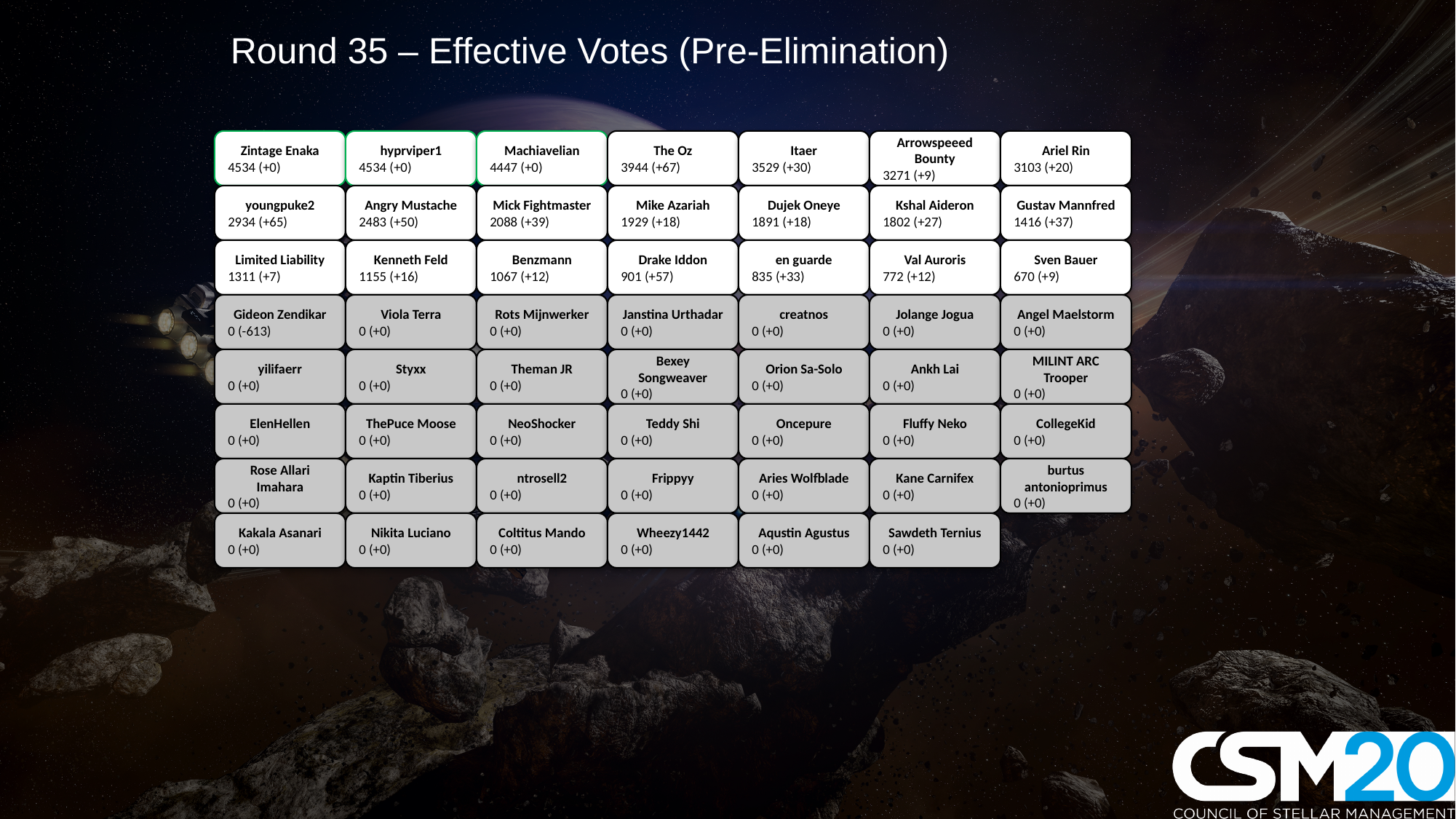

Round 35 – Effective Votes (Pre-Elimination)
Zintage Enaka
4534 (+0)
hyprviper1
4534 (+0)
Machiavelian
4447 (+0)
The Oz
3944 (+67)
Itaer
3529 (+30)
Arrowspeeed Bounty
3271 (+9)
Ariel Rin
3103 (+20)
youngpuke2
2934 (+65)
Angry Mustache
2483 (+50)
Mick Fightmaster
2088 (+39)
Mike Azariah
1929 (+18)
Dujek Oneye
1891 (+18)
Kshal Aideron
1802 (+27)
Gustav Mannfred
1416 (+37)
Limited Liability
1311 (+7)
Kenneth Feld
1155 (+16)
Benzmann
1067 (+12)
Drake Iddon
901 (+57)
en guarde
835 (+33)
Val Auroris
772 (+12)
Sven Bauer
670 (+9)
Gideon Zendikar
0 (-613)
Viola Terra
0 (+0)
Rots Mijnwerker
0 (+0)
Janstina Urthadar
0 (+0)
creatnos
0 (+0)
Jolange Jogua
0 (+0)
Angel Maelstorm
0 (+0)

yilifaerr
0 (+0)
Styxx
0 (+0)
Theman JR
0 (+0)
Bexey Songweaver
0 (+0)
Orion Sa-Solo
0 (+0)
Ankh Lai
0 (+0)
MILINT ARC Trooper
0 (+0)
ElenHellen
0 (+0)
ThePuce Moose
0 (+0)
NeoShocker
0 (+0)
Teddy Shi
0 (+0)
Oncepure
0 (+0)
Fluffy Neko
0 (+0)
CollegeKid
0 (+0)
Rose Allari Imahara
0 (+0)
Kaptin Tiberius
0 (+0)
ntrosell2
0 (+0)
Frippyy
0 (+0)
Aries Wolfblade
0 (+0)
Kane Carnifex
0 (+0)
burtus antonioprimus
0 (+0)
Kakala Asanari
0 (+0)
Nikita Luciano
0 (+0)
Coltitus Mando
0 (+0)
Wheezy1442
0 (+0)
Aqustin Agustus
0 (+0)
Sawdeth Ternius
0 (+0)
#